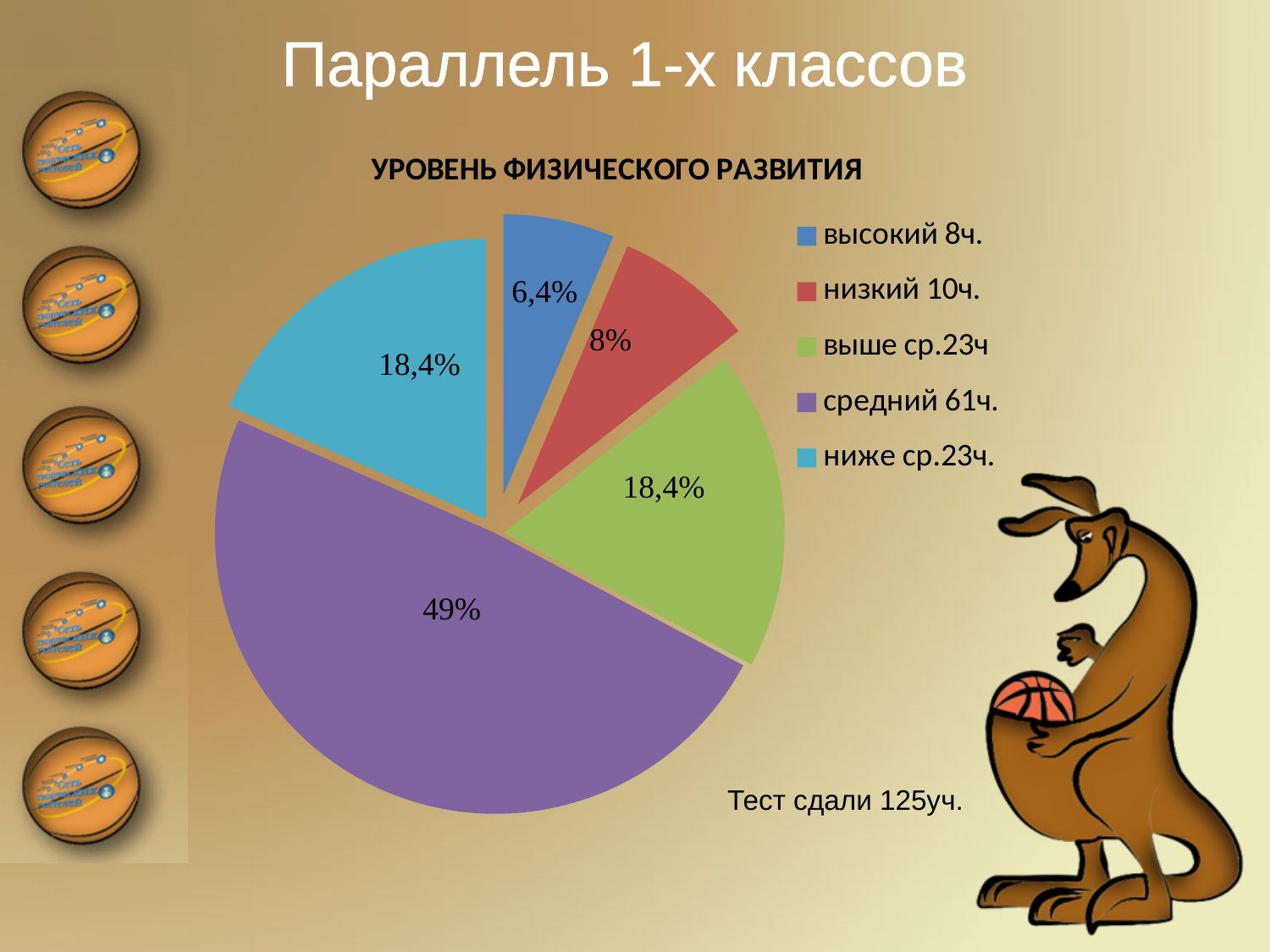

Параллель 1-х классов

### Chart: УРОВЕНЬ ФИЗИЧЕСКОГО РАЗВИТИЯ

| Category | Столбец1 |
|---|---|
| высокий 8ч. | 0.064 |
| низкий 10ч. | 0.08 |
| выше ср.23ч | 0.184 |
| средний 61ч. | 0.488 |
| ниже ср.23ч. | 0.184 |
Тест сдали 125уч.